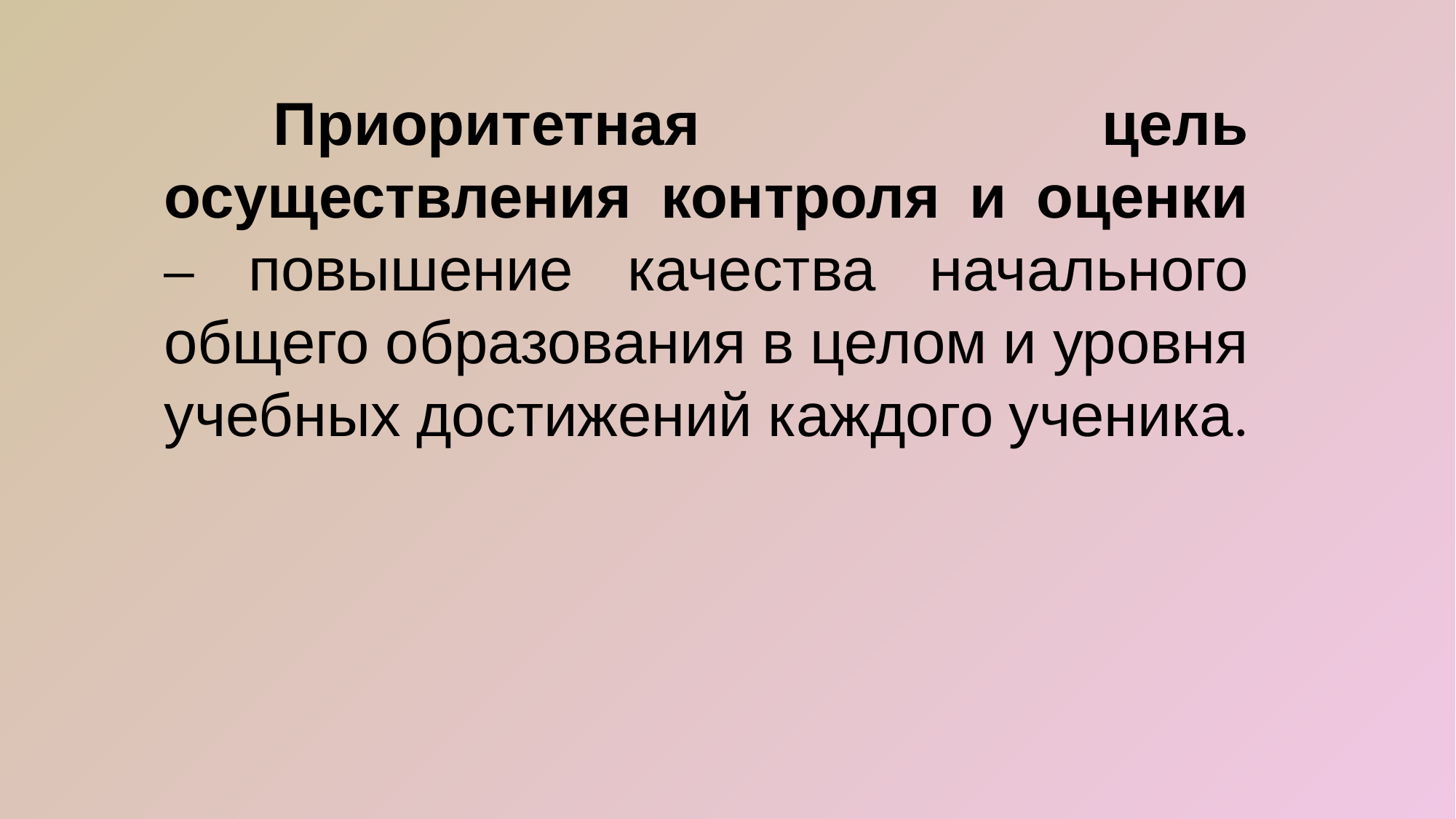

Приоритетная цель осуществления контроля и оценки – повышение качества начального общего образования в целом и уровня учебных достижений каждого ученика.